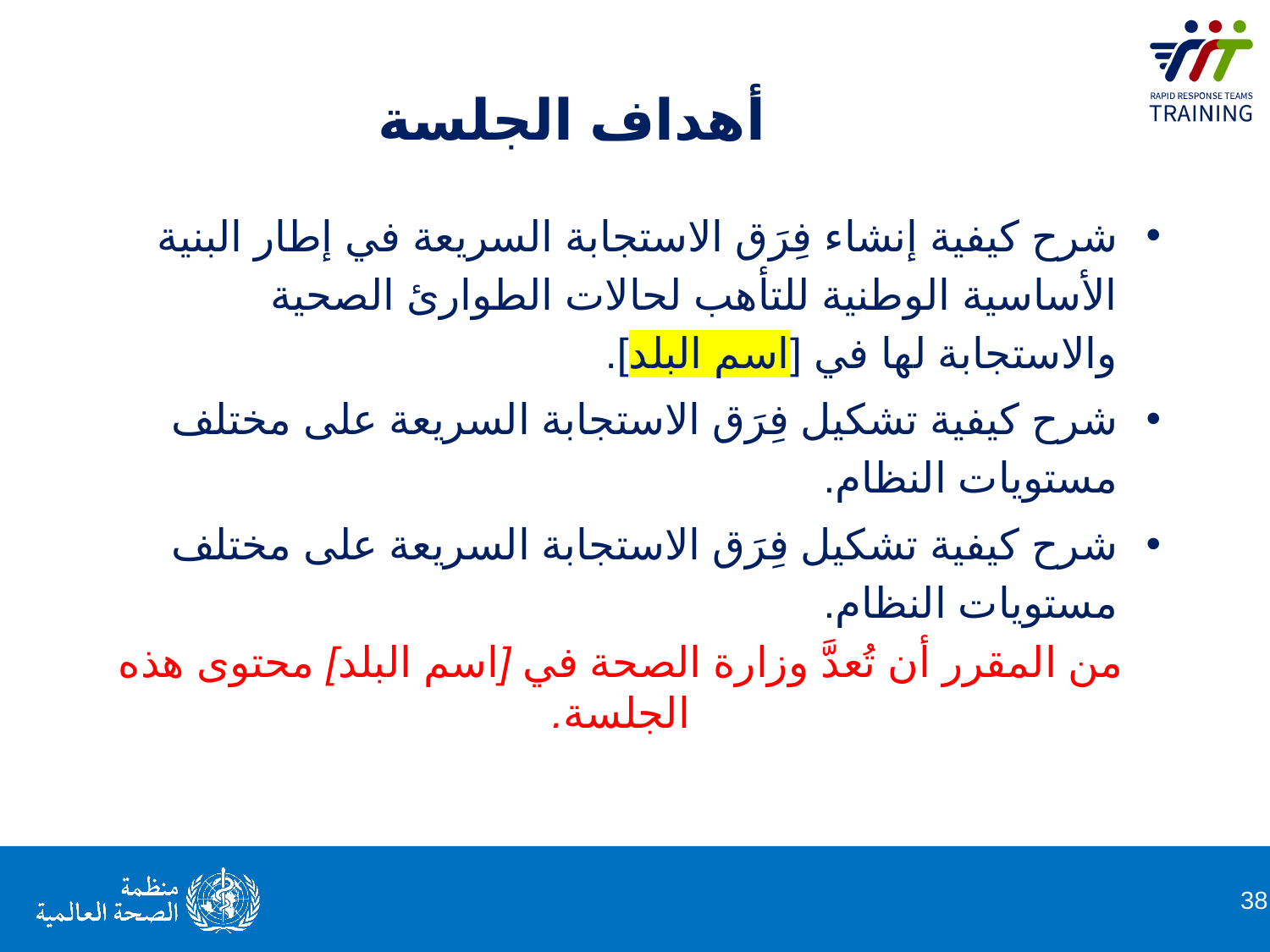

أهداف الجلسة
شرح كيفية إنشاء فِرَق الاستجابة السريعة في إطار البنية الأساسية الوطنية للتأهب لحالات الطوارئ الصحية والاستجابة لها في [اسم البلد].
شرح كيفية تشكيل فِرَق الاستجابة السريعة على مختلف مستويات النظام.
شرح كيفية تشكيل فِرَق الاستجابة السريعة على مختلف مستويات النظام.
من المقرر أن تُعدَّ وزارة الصحة في [اسم البلد] محتوى هذه الجلسة.